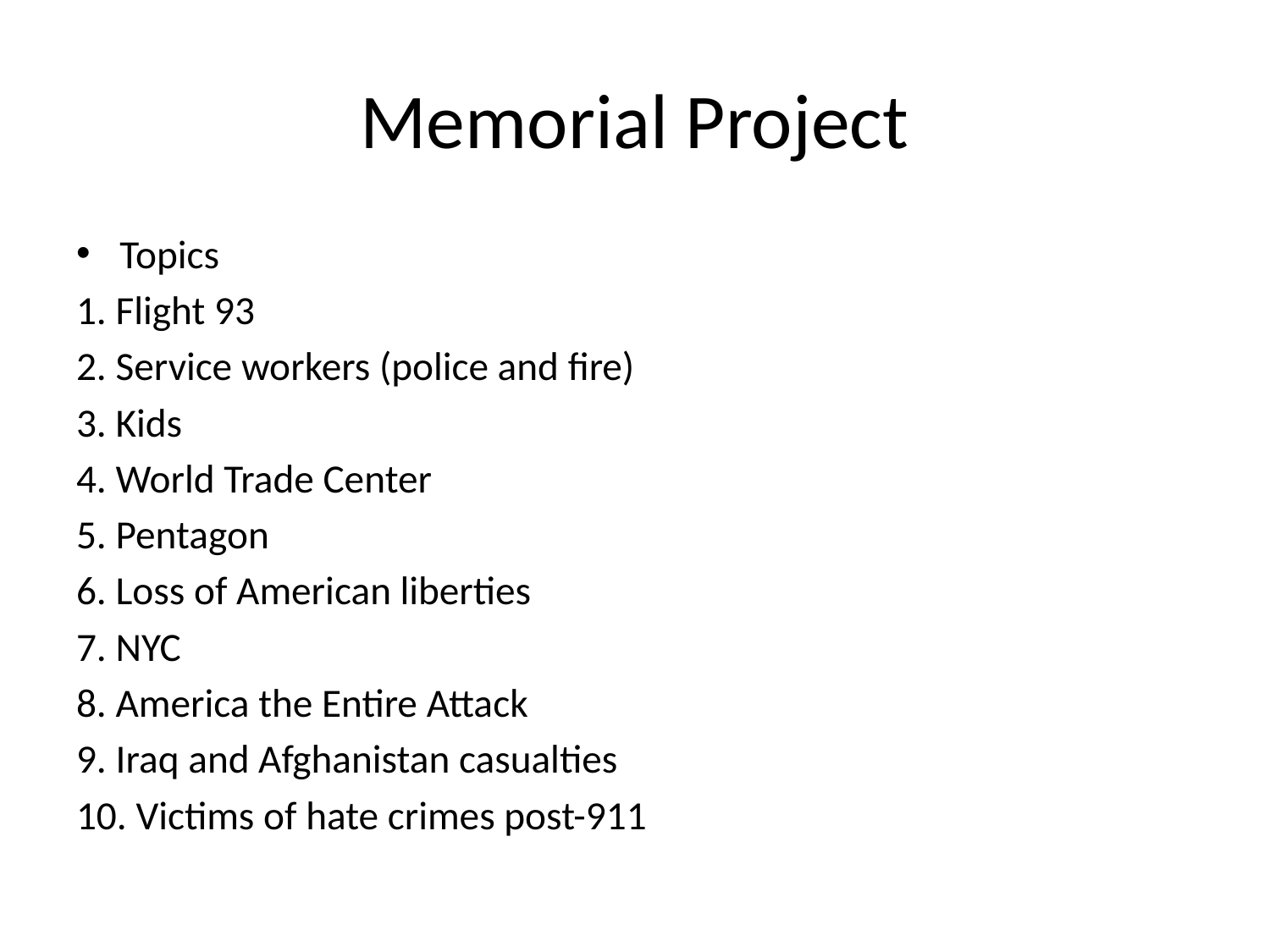

# Memorial Project
Topics
1. Flight 93
2. Service workers (police and fire)
3. Kids
4. World Trade Center
5. Pentagon
6. Loss of American liberties
7. NYC
8. America the Entire Attack
9. Iraq and Afghanistan casualties
10. Victims of hate crimes post-911